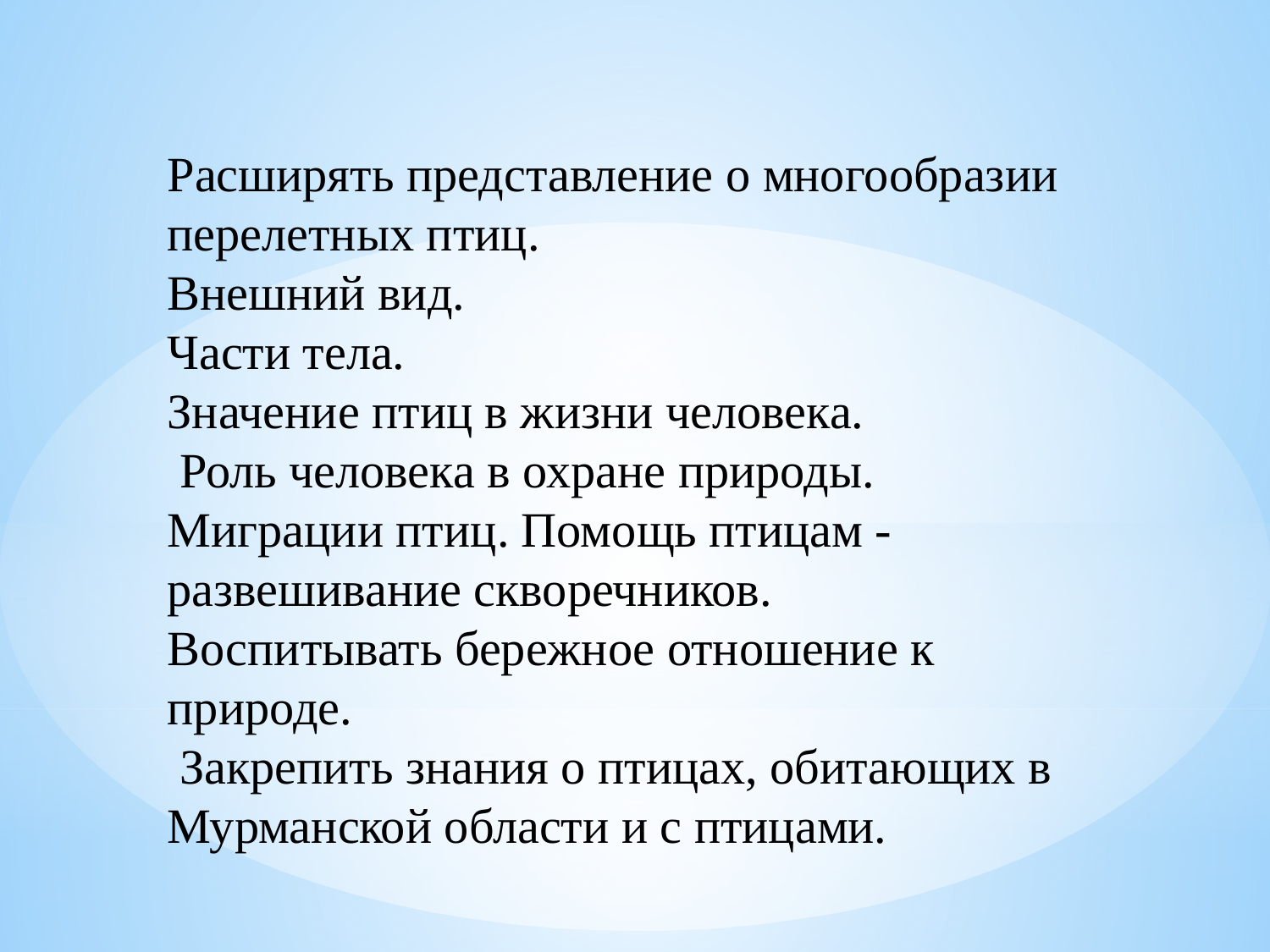

Расширять представление о многообразии перелетных птиц.
Внешний вид.
Части тела.
Значение птиц в жизни человека.
 Роль человека в охране природы. Миграции птиц. Помощь птицам - развешивание скворечников.
Воспитывать бережное отношение к природе.
 Закрепить знания о птицах, обитающих в Мурманской области и с птицами.